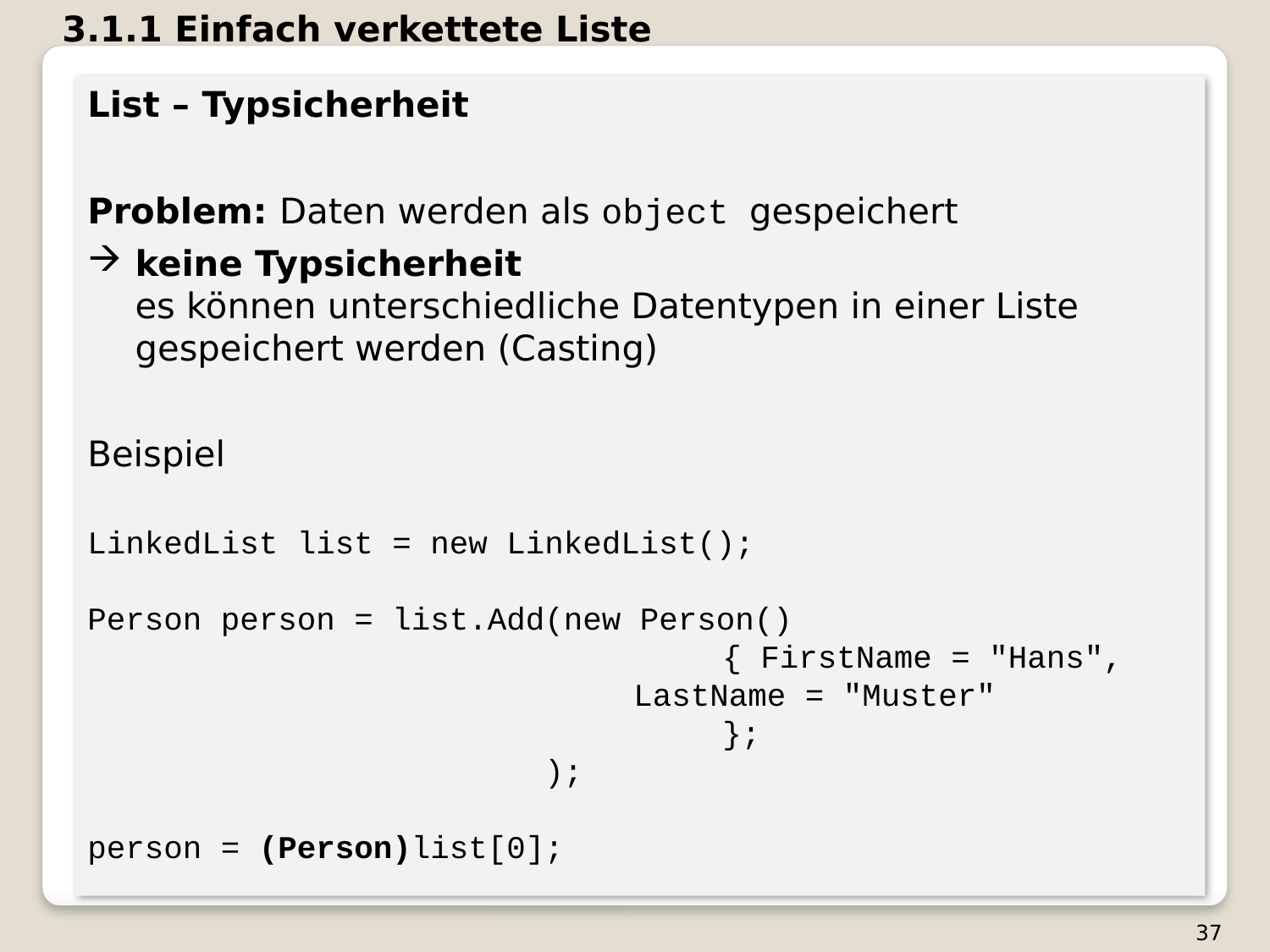

3.1.1 Einfach verkettete Liste
List – Typsicherheit

Problem: Daten werden als object gespeichert
keine Typsicherheit
es können unterschiedliche Datentypen in einer Liste gespeichert werden (Casting)

Beispiel

LinkedList list = new LinkedList();

Person person = list.Add(new Person()
                    		{ FirstName = "Hans",
                      	  LastName = "Muster"
                    		};
			    );

person = (Person)list[0];